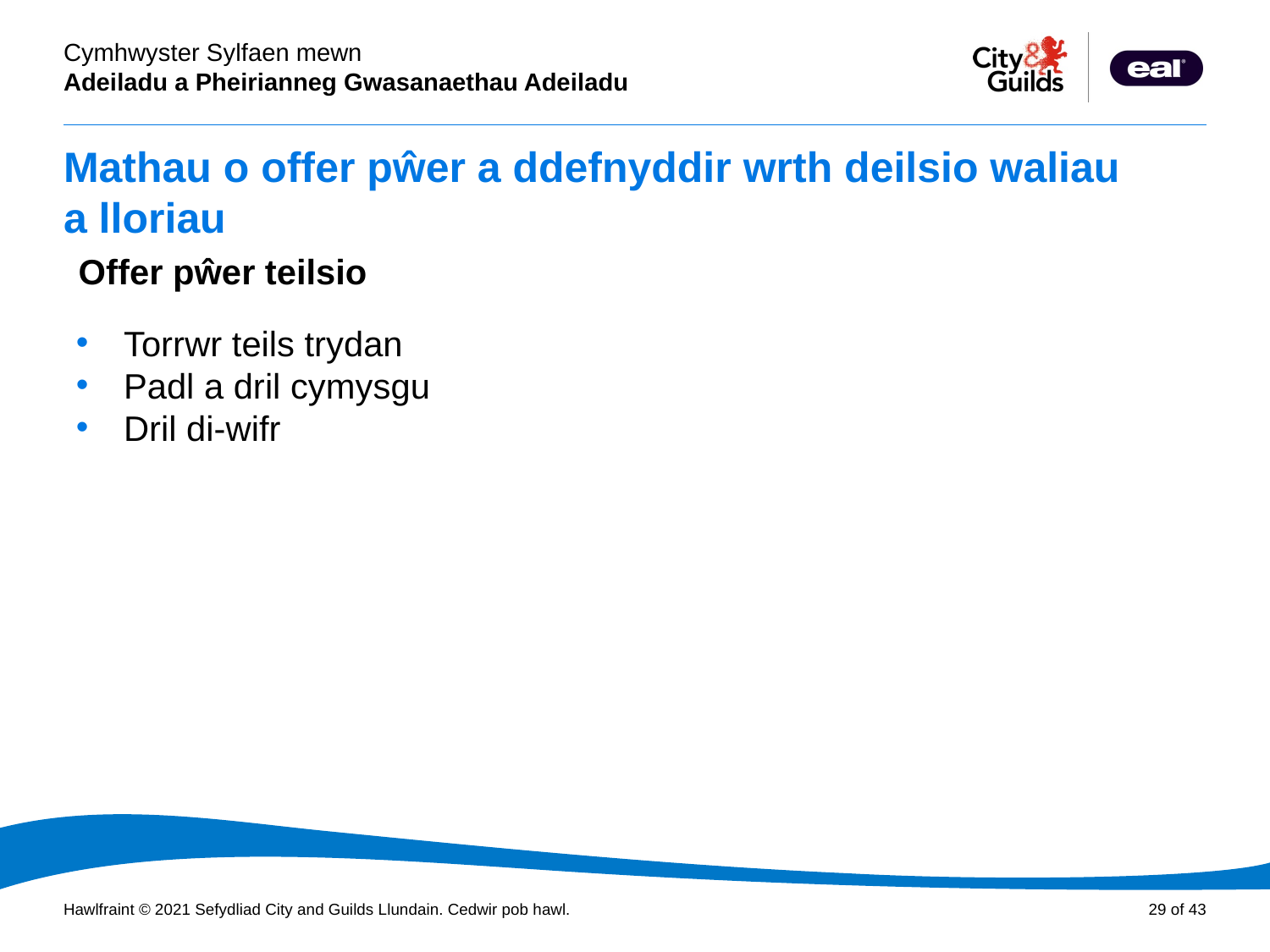

# Mathau o offer pŵer a ddefnyddir wrth deilsio waliau a lloriau
Offer pŵer teilsio
Torrwr teils trydan
Padl a dril cymysgu
Dril di-wifr